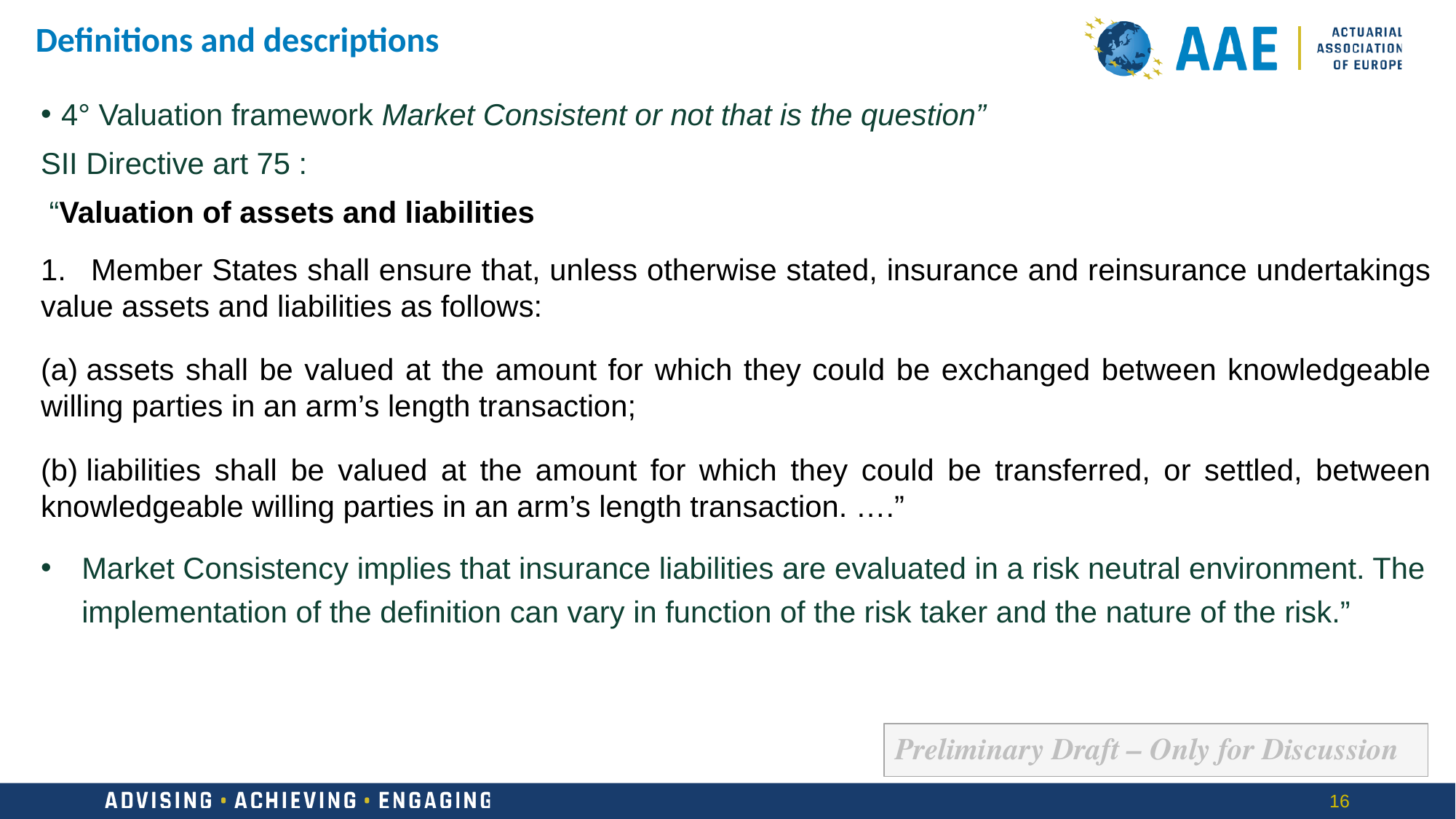

# Definitions and descriptions
4° Valuation framework Market Consistent or not that is the question”
SII Directive art 75 :
 “Valuation of assets and liabilities
1.   Member States shall ensure that, unless otherwise stated, insurance and reinsurance undertakings value assets and liabilities as follows:
(a) assets shall be valued at the amount for which they could be exchanged between knowledgeable willing parties in an arm’s length transaction;
(b) liabilities shall be valued at the amount for which they could be transferred, or settled, between knowledgeable willing parties in an arm’s length transaction. ….”
Market Consistency implies that insurance liabilities are evaluated in a risk neutral environment. The implementation of the definition can vary in function of the risk taker and the nature of the risk.”
Preliminary Draft – Only for Discussion
16